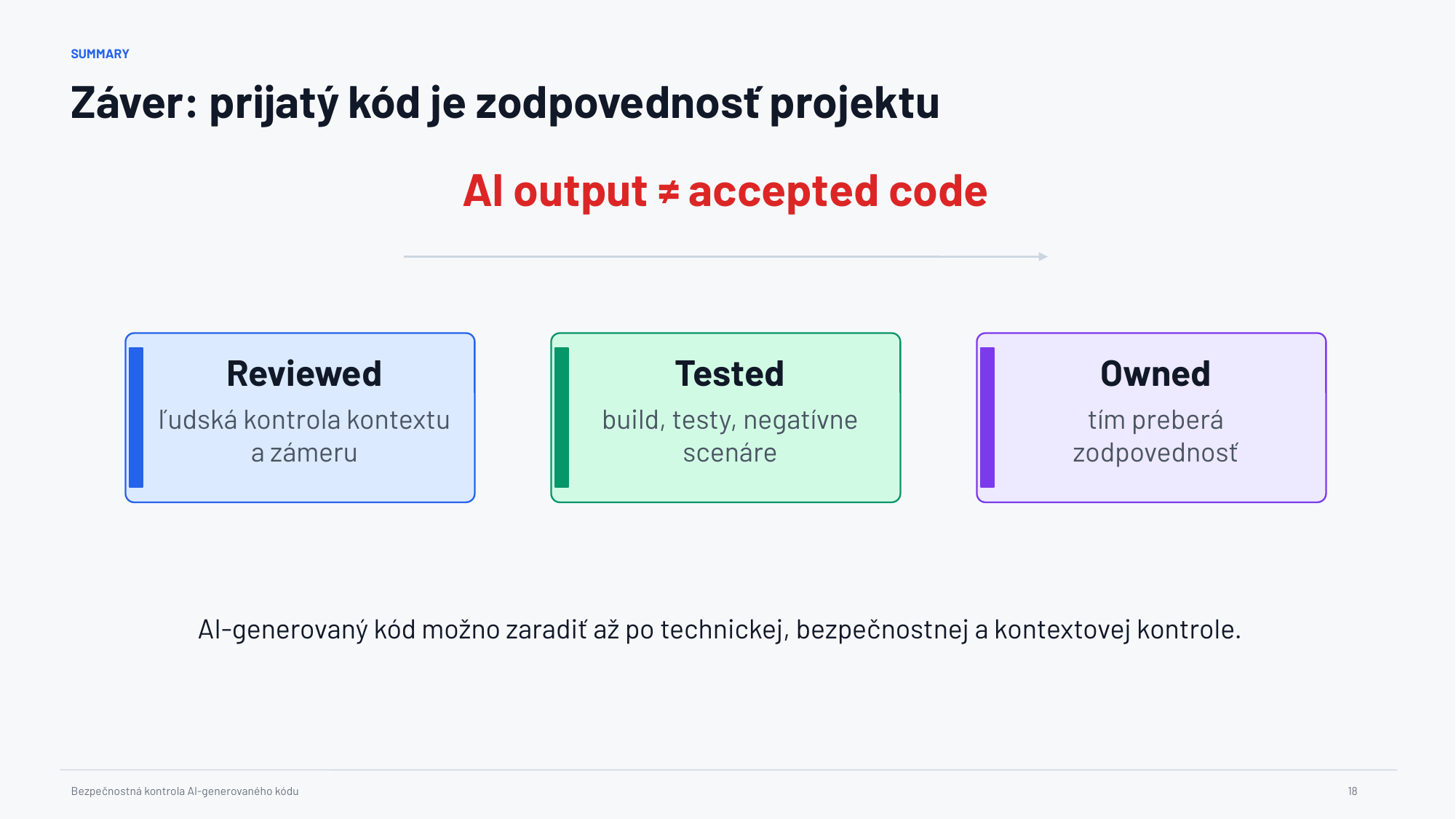

SUMMARY
Záver: prijatý kód je zodpovednosť projektu
AI output ≠ accepted code

Reviewed
Tested
Owned
ľudská kontrola kontextu a zámeru
build, testy, negatívne scenáre
tím preberá zodpovednosť
AI-generovaný kód možno zaradiť až po technickej, bezpečnostnej a kontextovej kontrole.
18